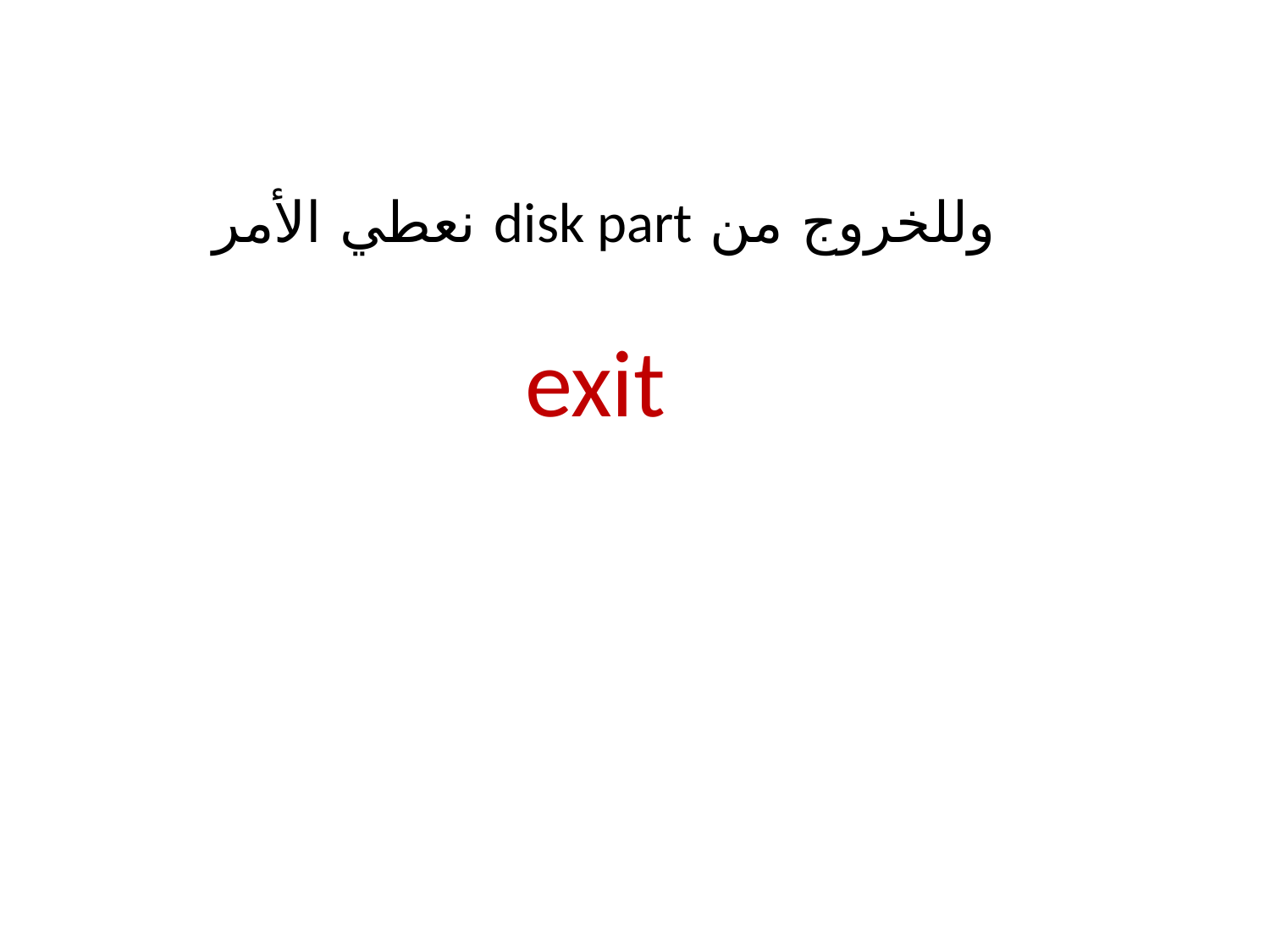

وللخروج من disk part نعطي الأمر

exit